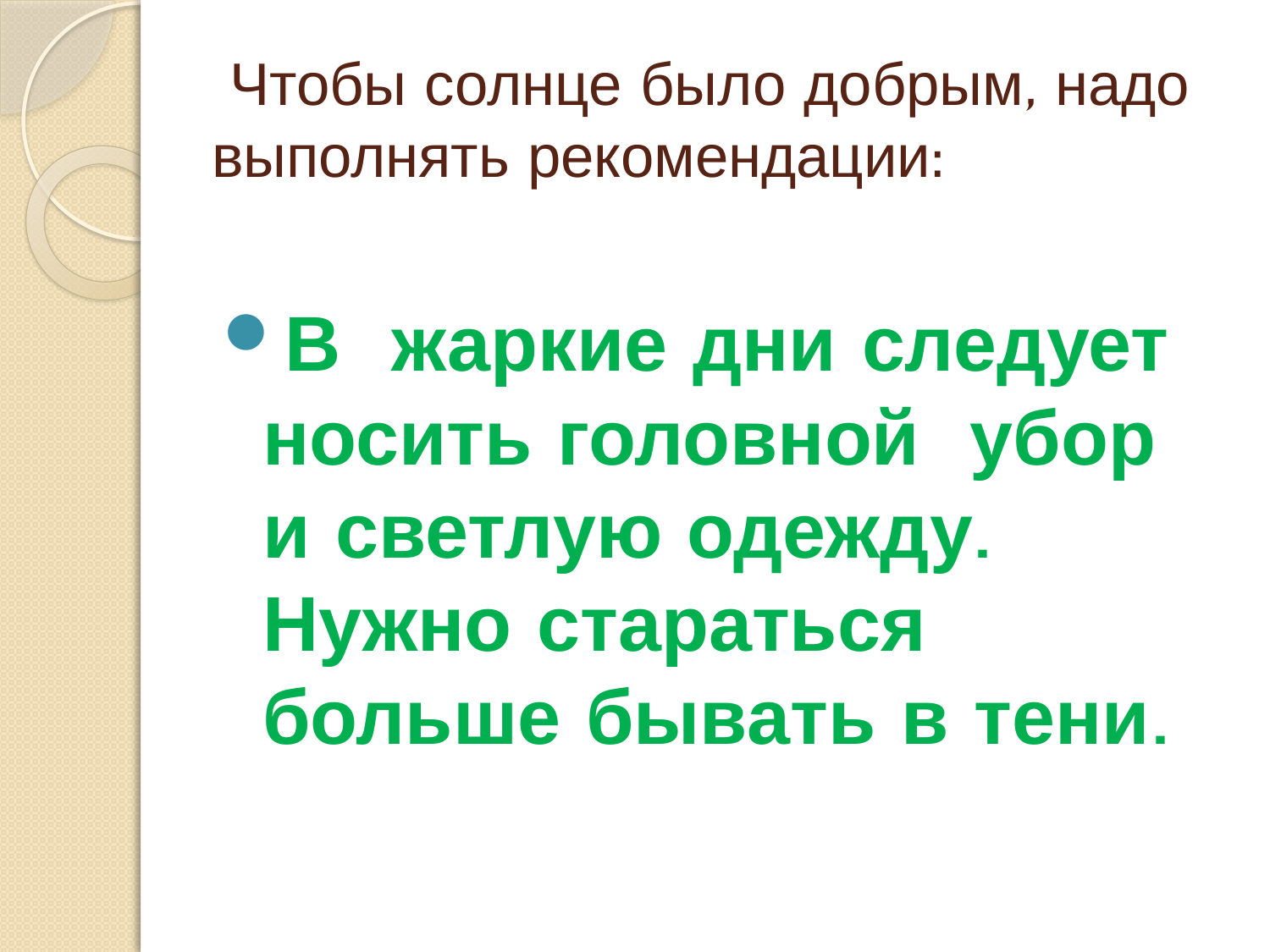

# Чтобы солнце было добрым, надо выполнять рекомендации:
В  жаркие дни следует носить головной  убор и светлую одежду. Нужно стараться больше бывать в тени.